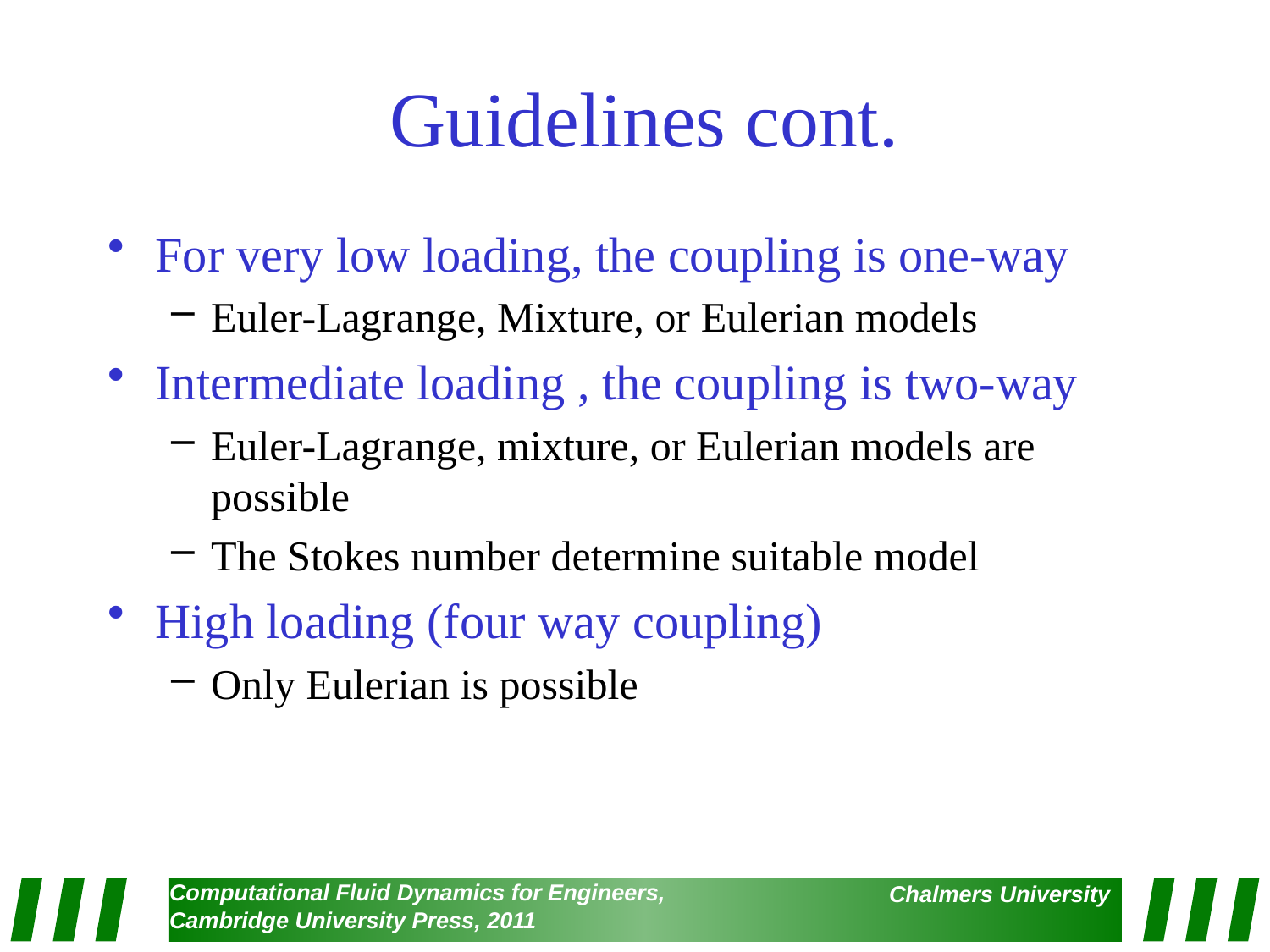

# Guidelines cont.
For very low loading, the coupling is one-way
Euler-Lagrange, Mixture, or Eulerian models
Intermediate loading , the coupling is two-way
Euler-Lagrange, mixture, or Eulerian models are possible
The Stokes number determine suitable model
High loading (four way coupling)
Only Eulerian is possible